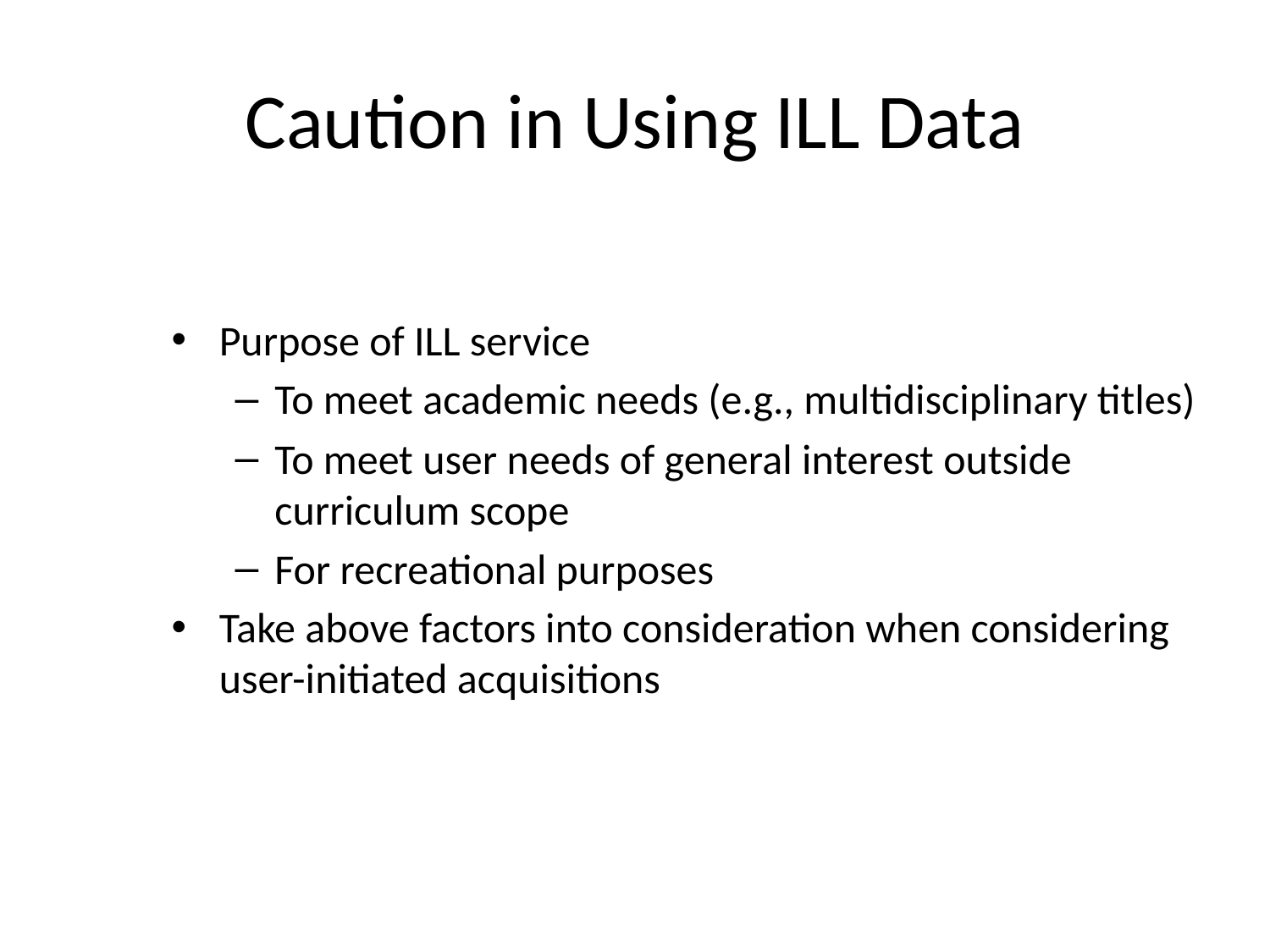

# Caution in Using ILL Data
Purpose of ILL service
To meet academic needs (e.g., multidisciplinary titles)
To meet user needs of general interest outside curriculum scope
For recreational purposes
Take above factors into consideration when considering user-initiated acquisitions